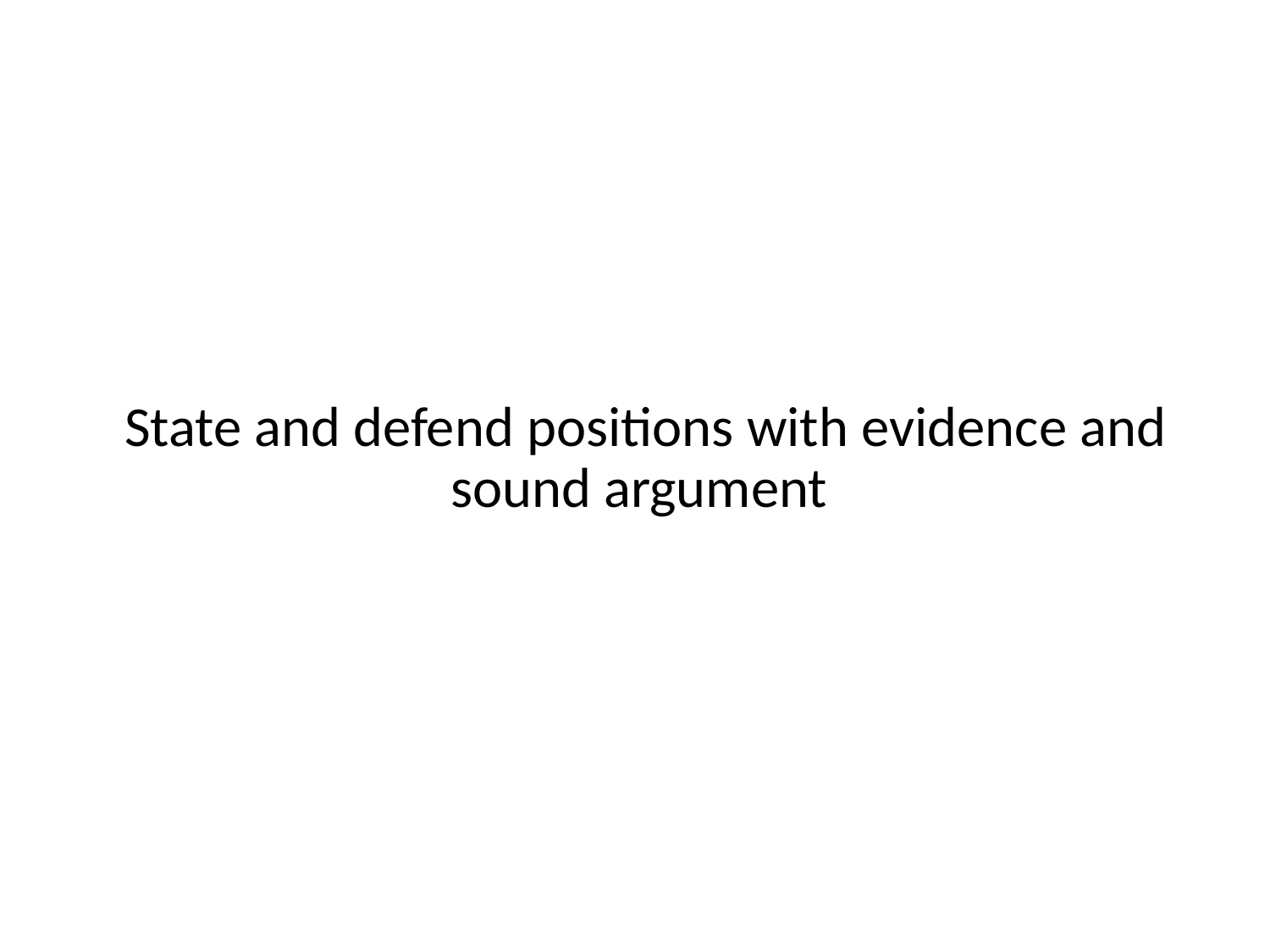

State and defend positions with evidence and sound argument